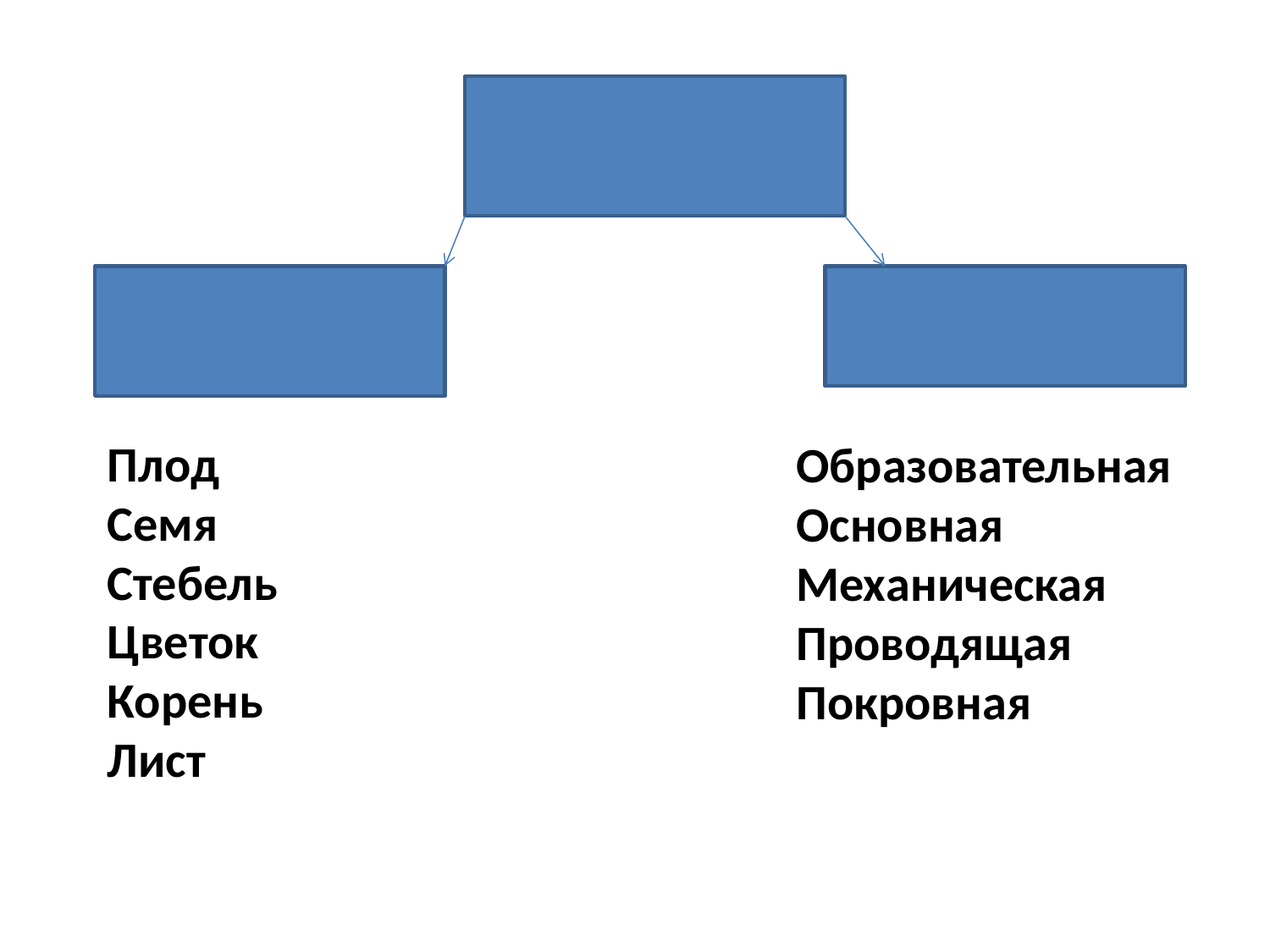

Плод
Семя
Стебель
Цветок
Корень
Лист
Образовательная Основная
Механическая
Проводящая
Покровная